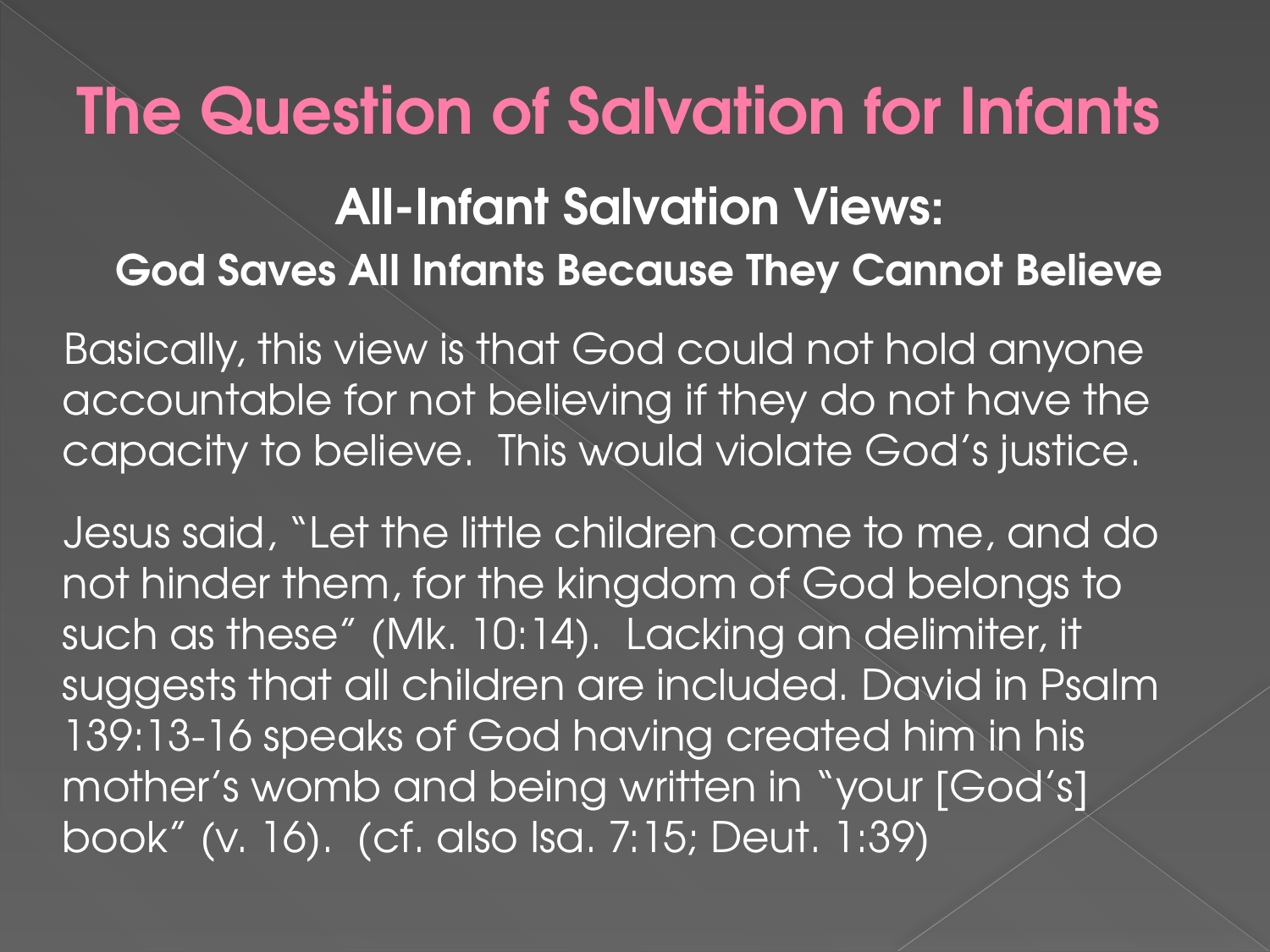

# The Question of Salvation for Infants
All-Infant Salvation Views:
God Saves All Infants Because They Cannot Believe

Basically, this view is that God could not hold anyone accountable for not believing if they do not have the capacity to believe.  This would violate God’s justice.

Jesus said, “Let the little children come to me, and do not hinder them, for the kingdom of God belongs to such as these” (Mk. 10:14).  Lacking an delimiter, it suggests that all children are included. David in Psalm 139:13-16 speaks of God having created him in his mother’s womb and being written in “your [God’s] book” (v. 16).  (cf. also Isa. 7:15; Deut. 1:39)